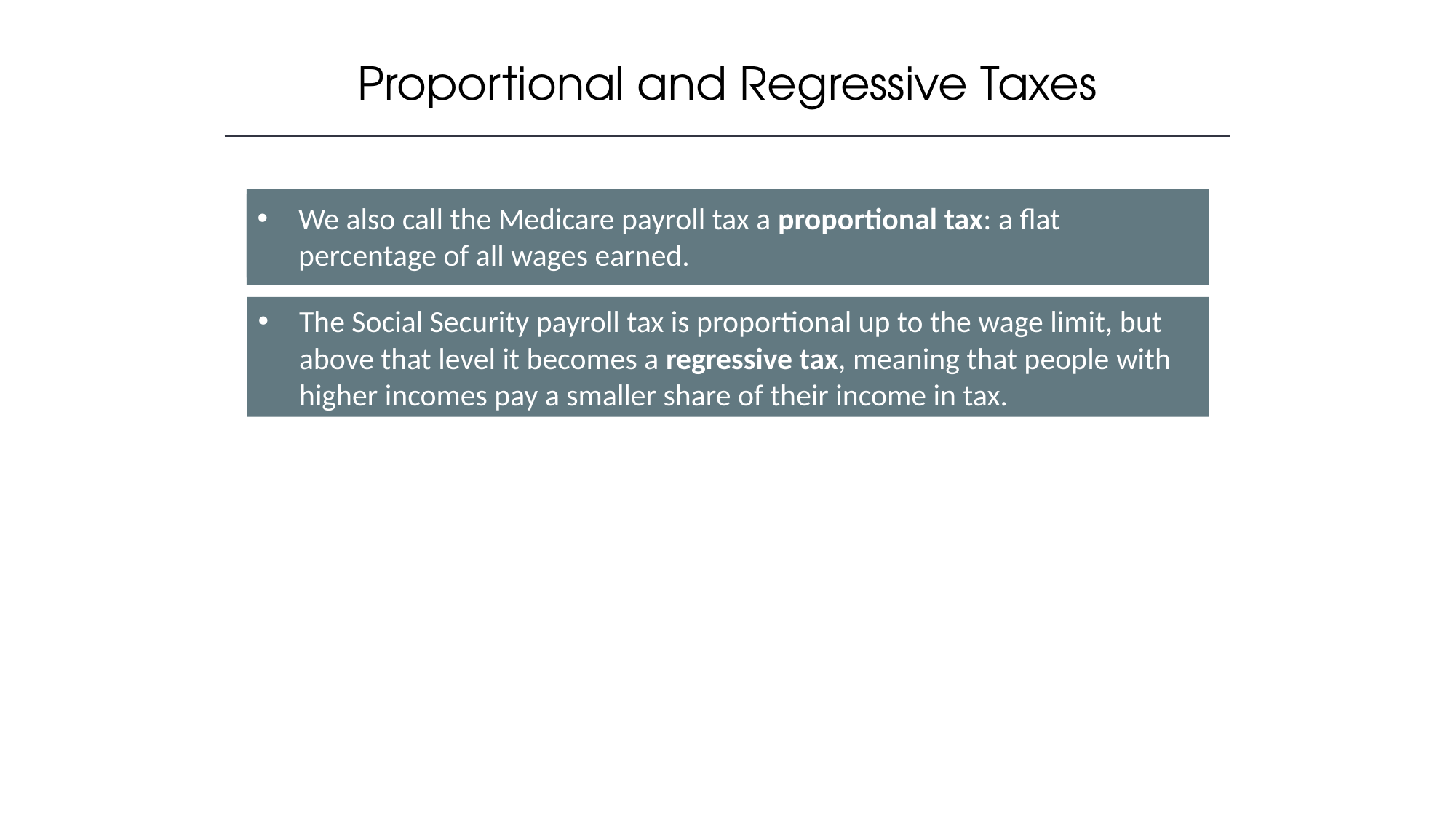

Proportional and Regressive Taxes

We also call the Medicare payroll tax a proportional tax: a flat percentage of all wages earned.
The Social Security payroll tax is proportional up to the wage limit, but above that level it becomes a regressive tax, meaning that people with higher incomes pay a smaller share of their income in tax.